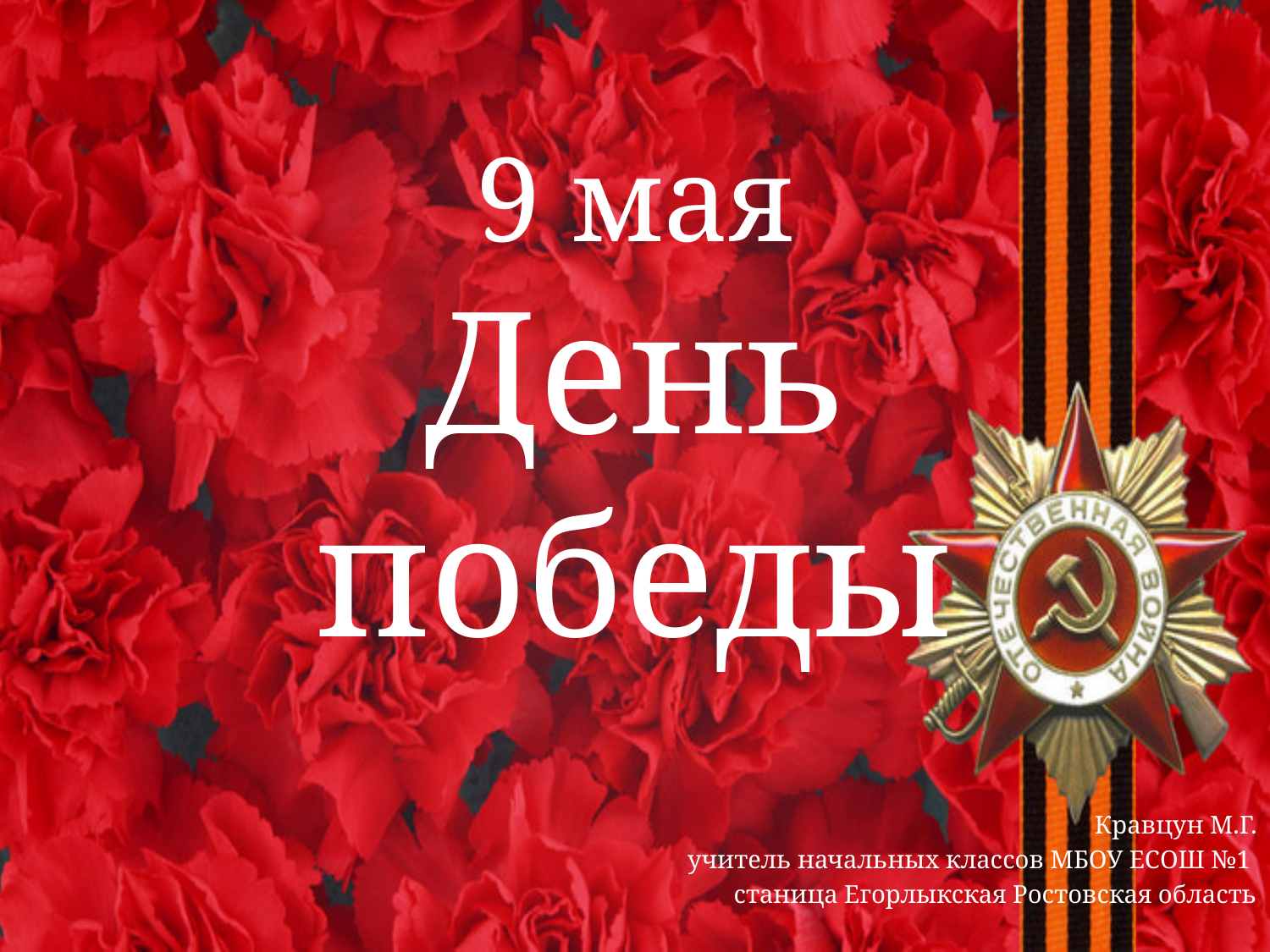

# 9 мая День победы
Кравцун М.Г.
 учитель начальных классов МБОУ ЕСОШ №1
станица Егорлыкская Ростовская область